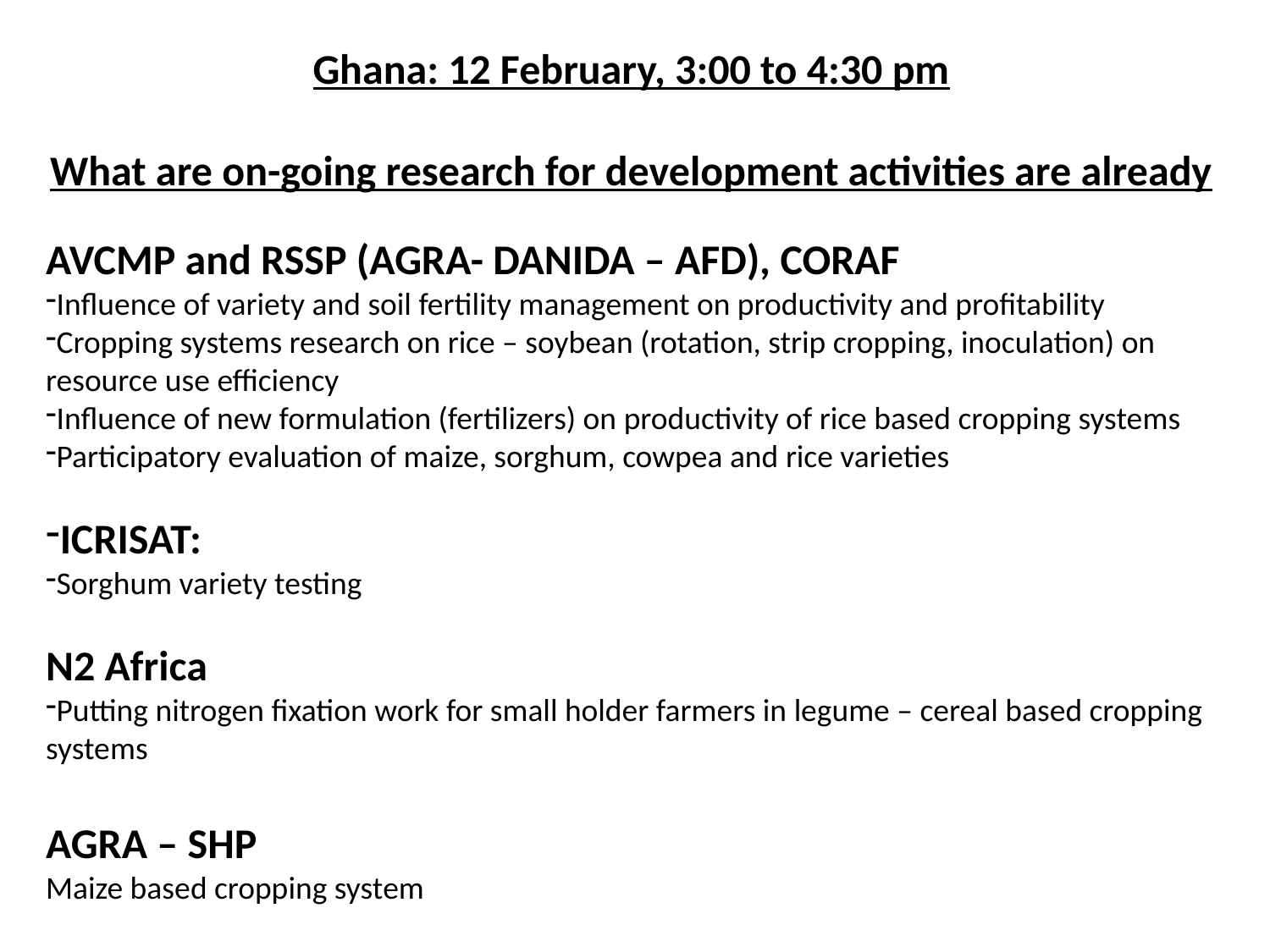

Ghana: 12 February, 3:00 to 4:30 pm

What are on-going research for development activities are already

AVCMP and RSSP (AGRA- DANIDA – AFD), CORAF
Influence of variety and soil fertility management on productivity and profitability
Cropping systems research on rice – soybean (rotation, strip cropping, inoculation) on resource use efficiency
Influence of new formulation (fertilizers) on productivity of rice based cropping systems
Participatory evaluation of maize, sorghum, cowpea and rice varieties

ICRISAT:
Sorghum variety testing

N2 Africa
Putting nitrogen fixation work for small holder farmers in legume – cereal based cropping systems

AGRA – SHP
Maize based cropping system